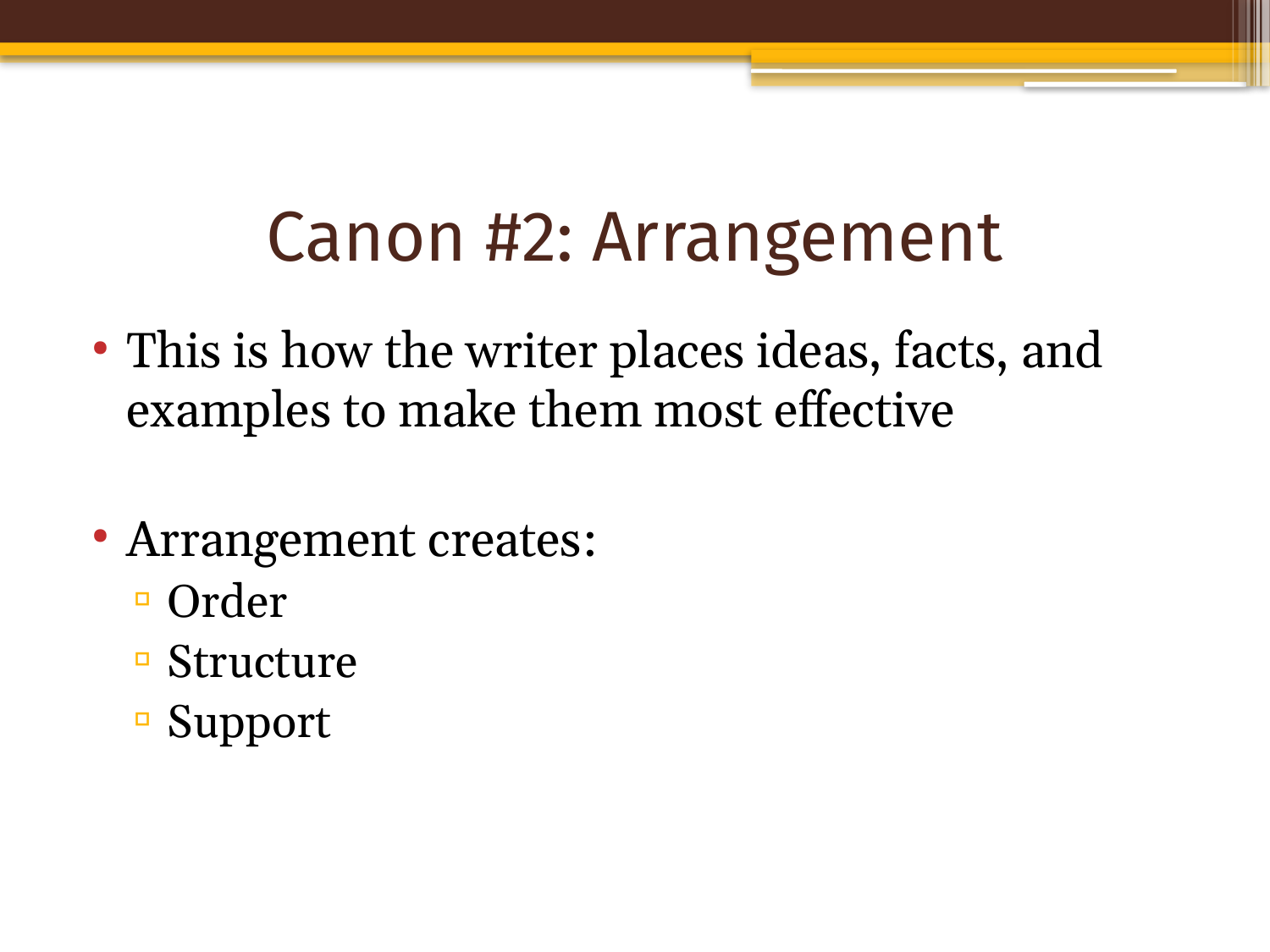

# Canon #2: Arrangement
This is how the writer places ideas, facts, and examples to make them most effective

Arrangement creates:
Order
Structure
Support